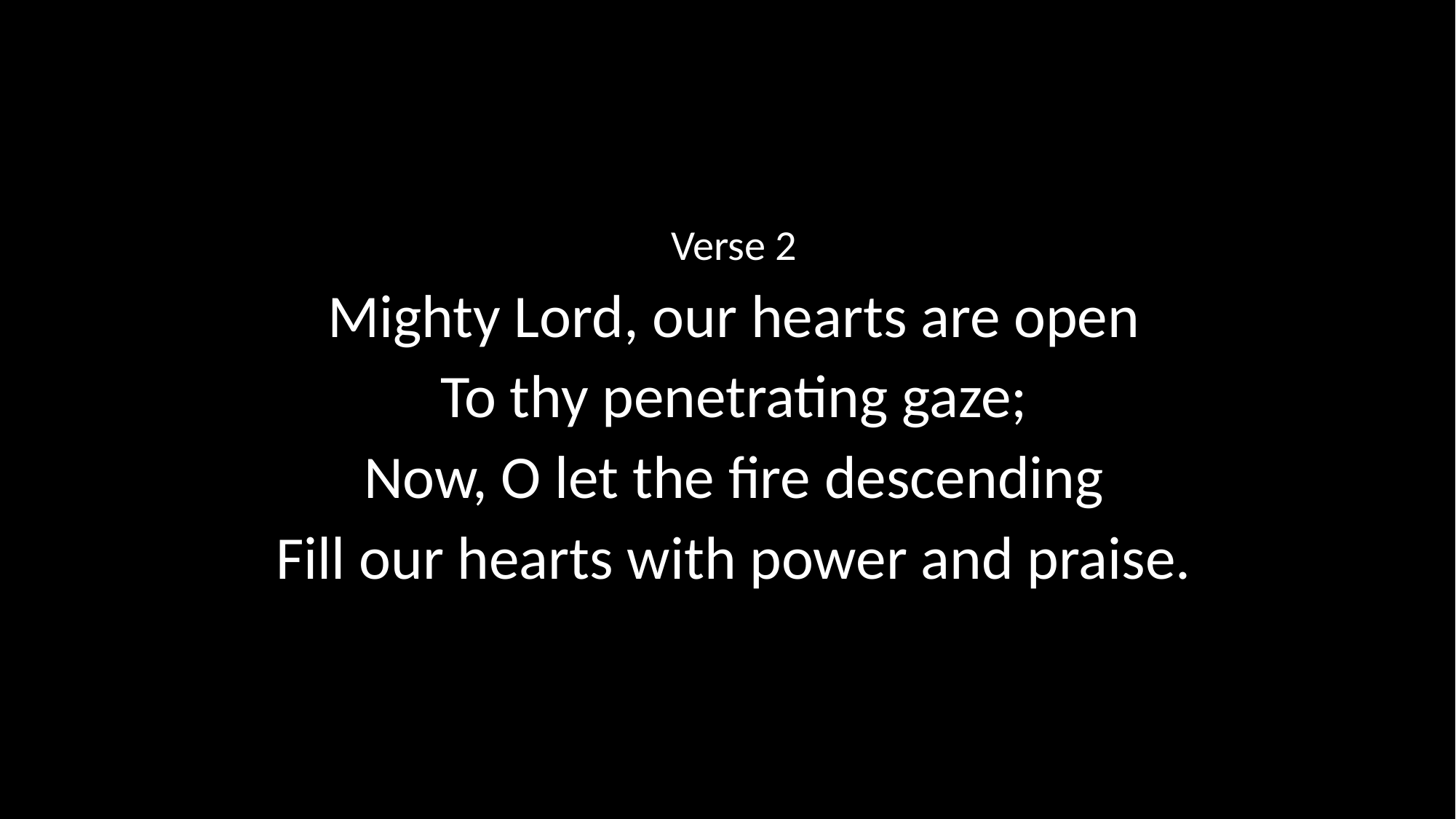

Verse 2
Mighty Lord, our hearts are open
To thy penetrating gaze;
Now, O let the fire descending
Fill our hearts with power and praise.